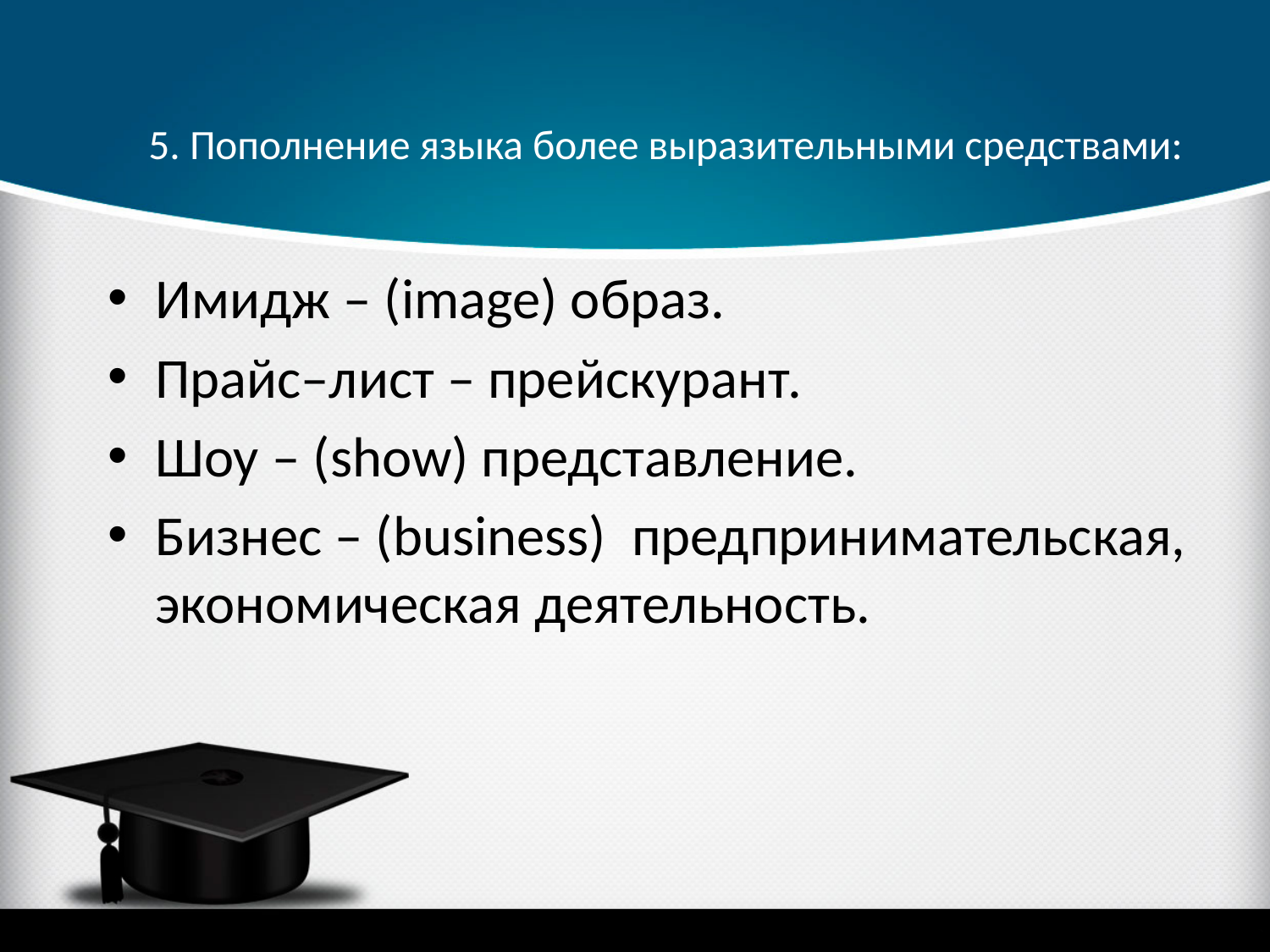

# 5. Пополнение языка более выразительными средствами:
Имидж – (image) образ.
Прайс–лист – прейскурант.
Шоу – (show) представление.
Бизнес – (business)  предпринимательская, экономическая деятельность.